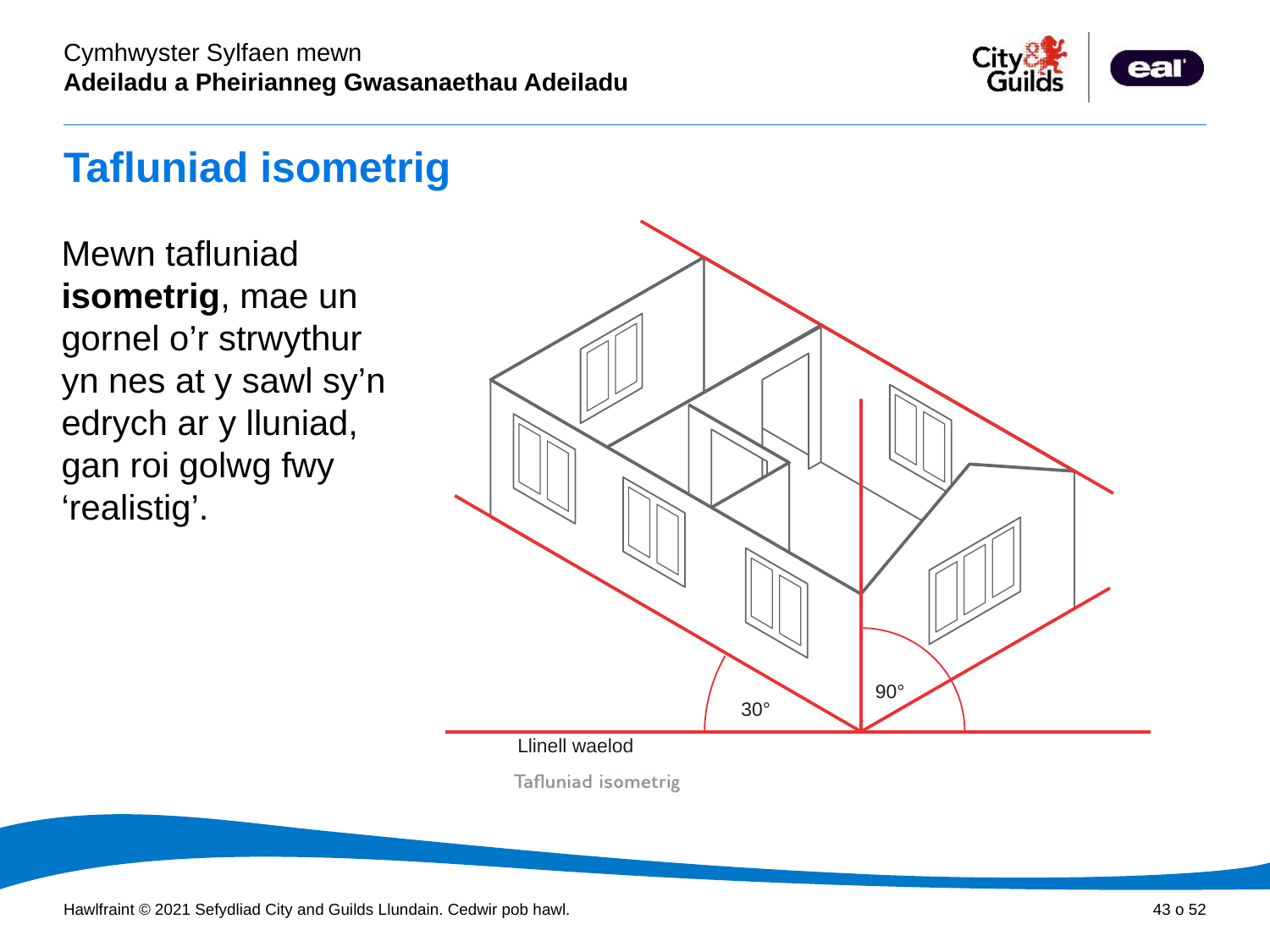

# Tafluniad isometrig

          90°
30°
Llinell waelod
Tafluniad isometrig
Mewn tafluniad isometrig, mae un gornel o’r strwythur yn nes at y sawl sy’n edrych ar y lluniad, gan roi golwg fwy ‘realistig’.